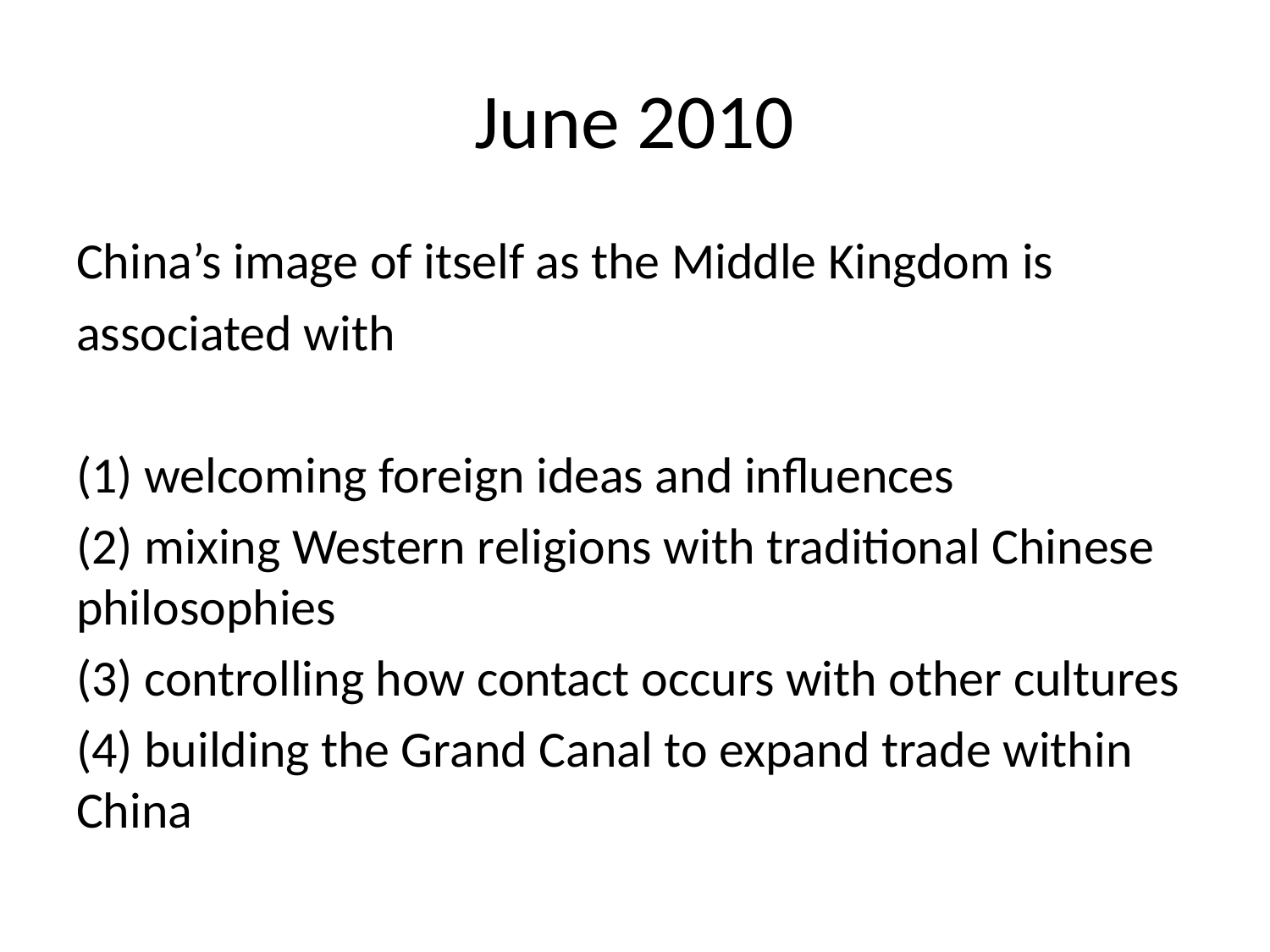

# June 2010
China’s image of itself as the Middle Kingdom is
associated with

(1) welcoming foreign ideas and influences
(2) mixing Western religions with traditional Chinese philosophies
(3) controlling how contact occurs with other cultures
(4) building the Grand Canal to expand trade within China